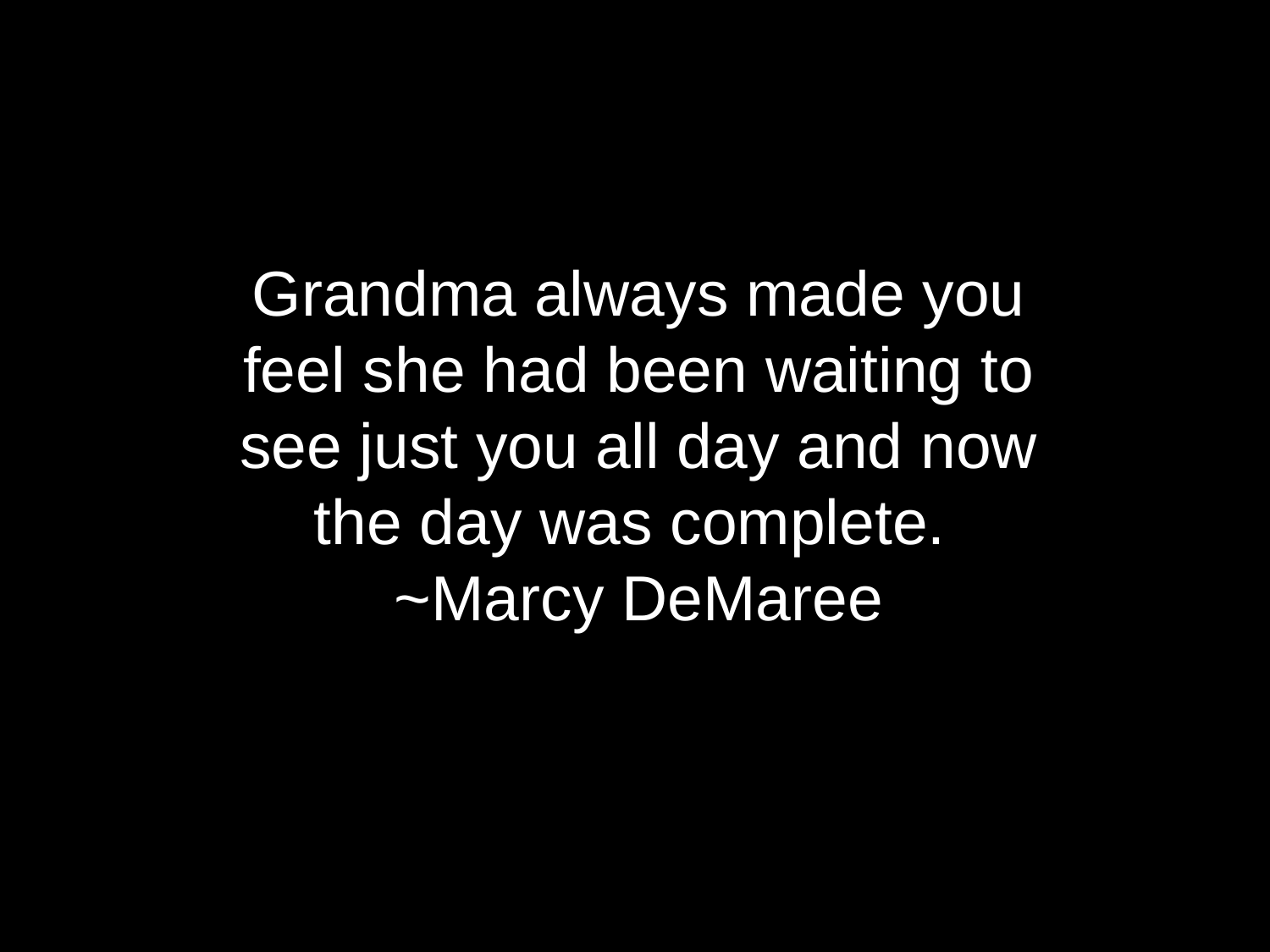

Grandma always made you feel she had been waiting to see just you all day and now the day was complete.  ~Marcy DeMaree